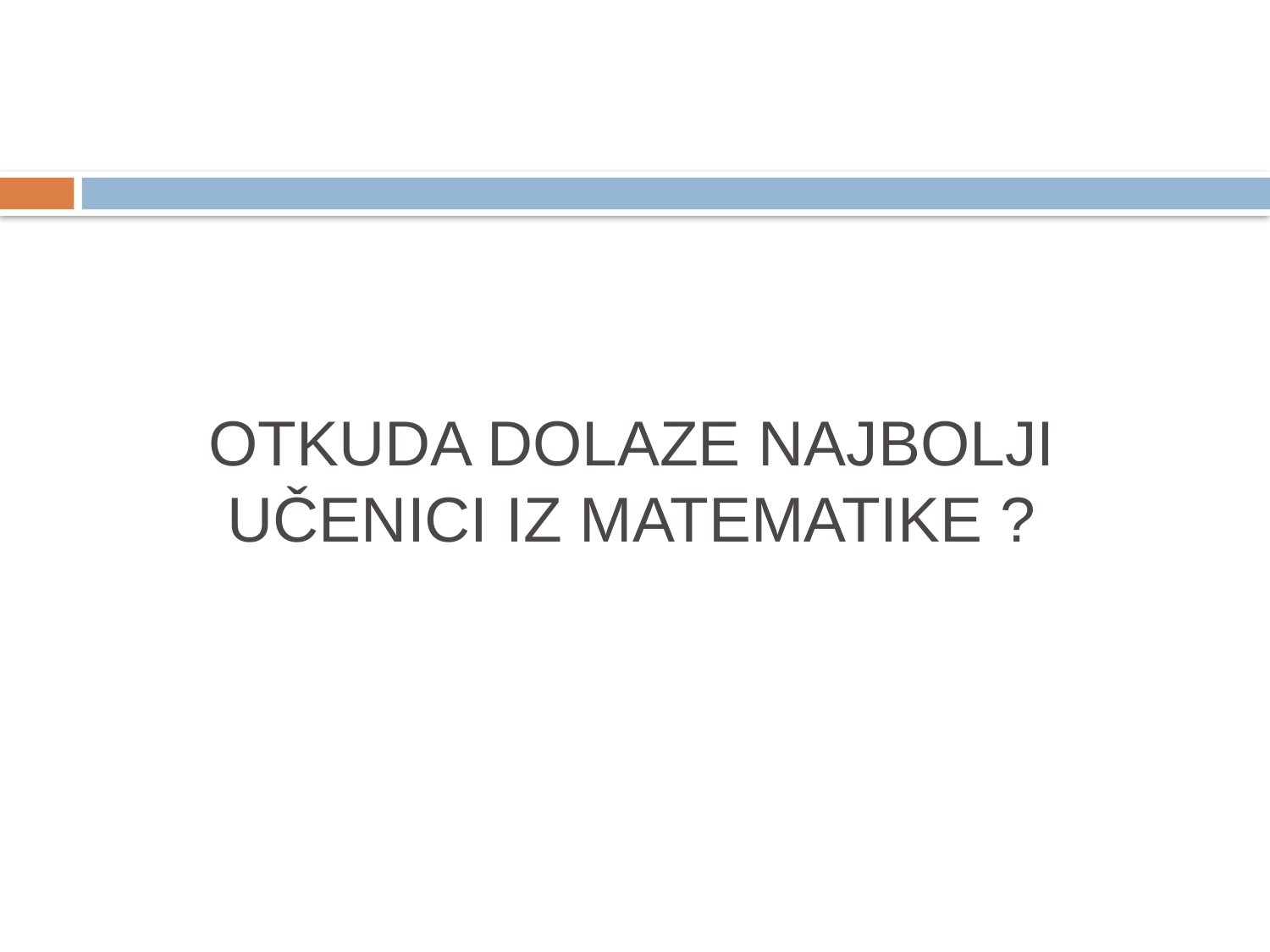

#
OTKUDA DOLAZE NAJBOLJI UČENICI IZ MATEMATIKE ?